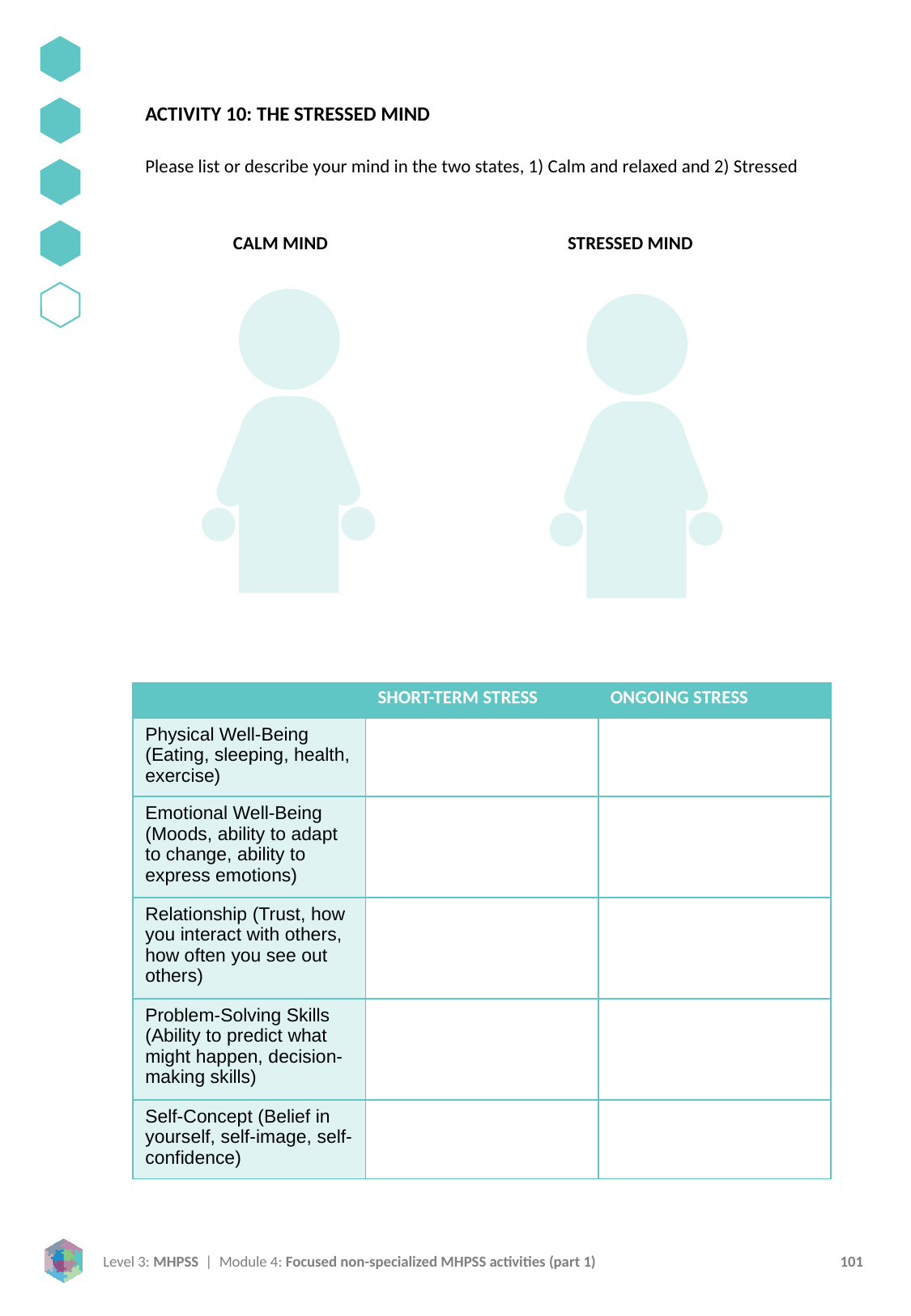

ACTIVITY 10: THE STRESSED MIND

Please list or describe your mind in the two states, 1) Calm and relaxed and 2) Stressed

CALM MIND
STRESSED MIND

|  | SHORT-TERM STRESS | ONGOING STRESS |
| --- | --- | --- |
| Physical Well-Being (Eating, sleeping, health, exercise) |  |  |
| Emotional Well-Being (Moods, ability to adapt to change, ability to express emotions) |  |  |
| Relationship (Trust, how you interact with others, how often you see out others) |  |  |
| Problem-Solving Skills (Ability to predict what might happen, decision-making skills) |  |  |
| Self-Concept (Belief in yourself, self-image, self-confidence) |  |  |